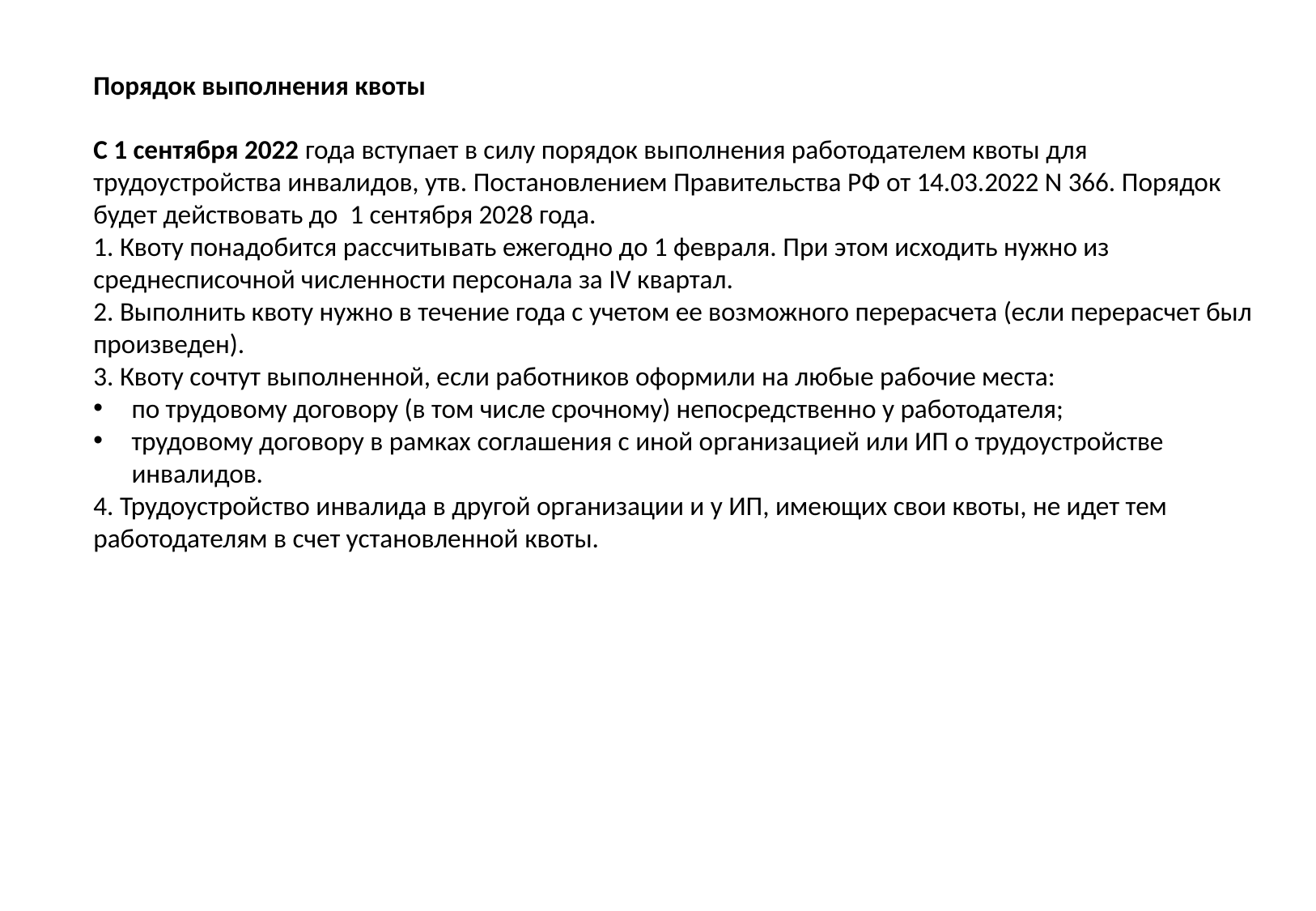

Порядок выполнения квоты

С 1 сентября 2022 года вступает в силу порядок выполнения работодателем квоты для трудоустройства инвалидов, утв. Постановлением Правительства РФ от 14.03.2022 N 366. Порядок будет действовать до  1 сентября 2028 года.
1. Квоту понадобится рассчитывать ежегодно до 1 февраля. При этом исходить нужно из среднесписочной численности персонала за IV квартал.
2. Выполнить квоту нужно в течение года с учетом ее возможного перерасчета (если перерасчет был произведен).
3. Квоту сочтут выполненной, если работников оформили на любые рабочие места:
по трудовому договору (в том числе срочному) непосредственно у работодателя;
трудовому договору в рамках соглашения с иной организацией или ИП о трудоустройстве инвалидов.
4. Трудоустройство инвалида в другой организации и у ИП, имеющих свои квоты, не идет тем работодателям в счет установленной квоты.